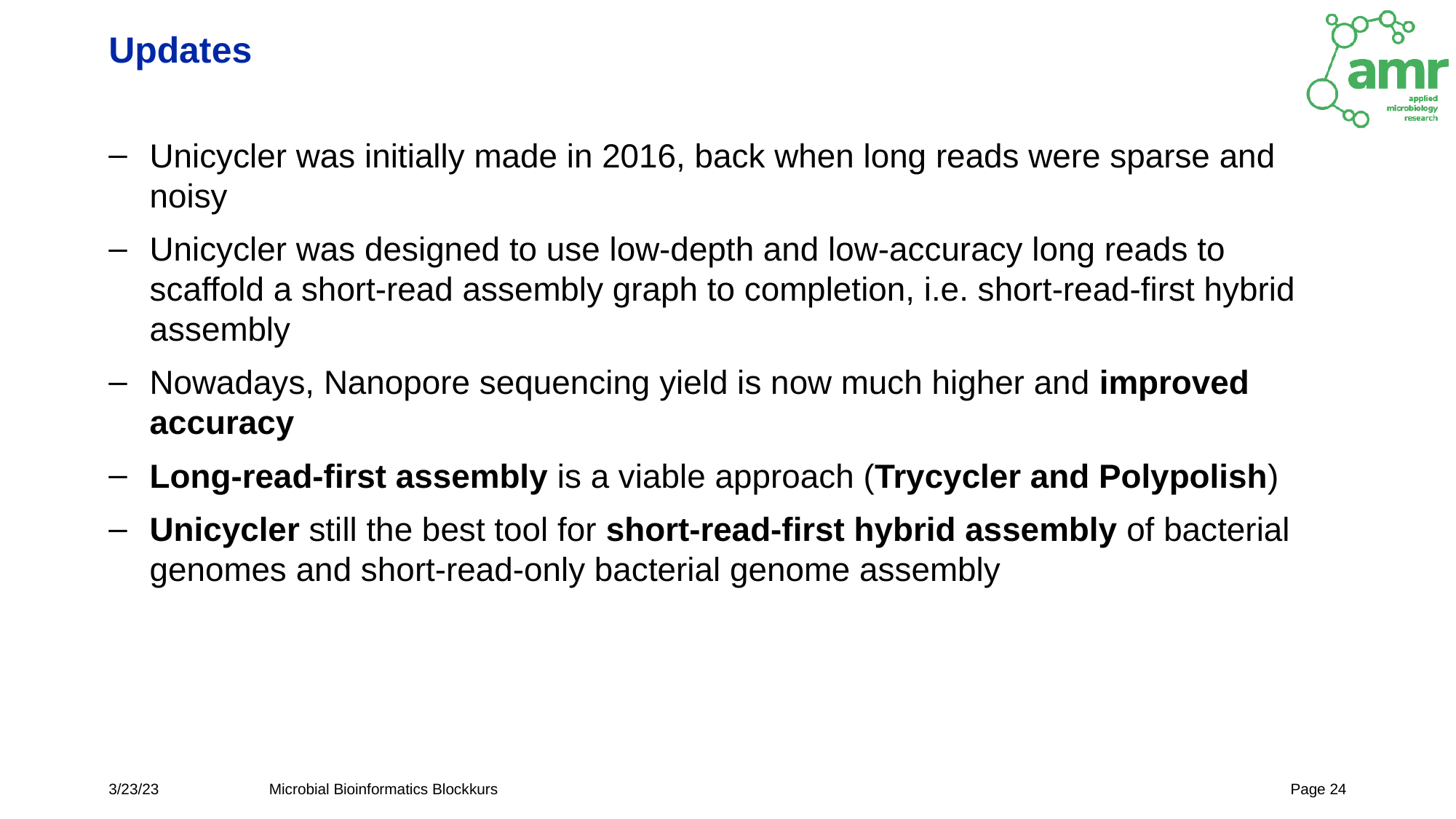

# Updates
Unicycler was initially made in 2016, back when long reads were sparse and noisy
Unicycler was designed to use low-depth and low-accuracy long reads to scaffold a short-read assembly graph to completion, i.e. short-read-first hybrid assembly
Nowadays, Nanopore sequencing yield is now much higher and improved accuracy
Long-read-first assembly is a viable approach (Trycycler and Polypolish)
Unicycler still the best tool for short-read-first hybrid assembly of bacterial genomes and short-read-only bacterial genome assembly

3/23/23
Microbial Bioinformatics Blockkurs
Page 24